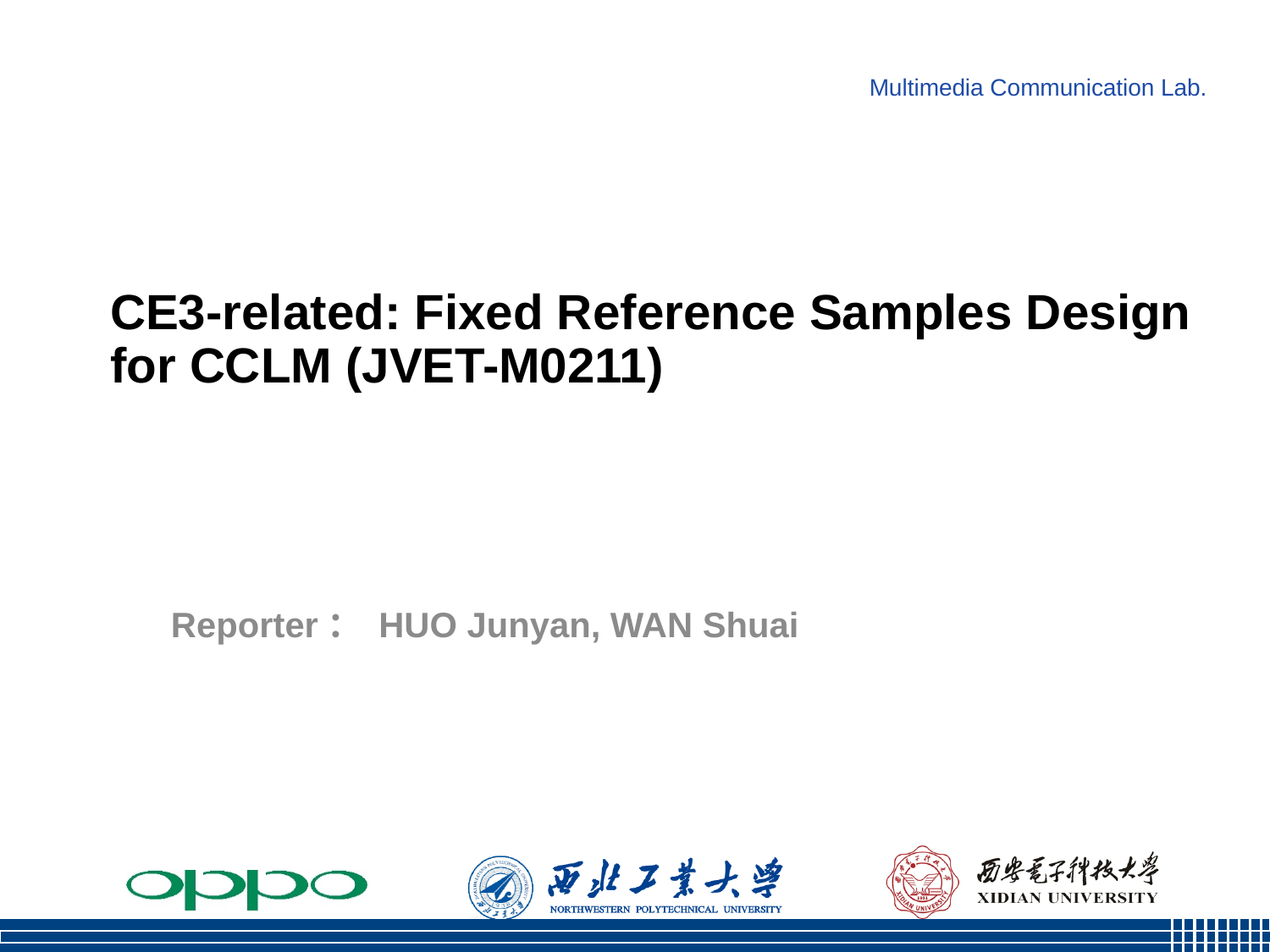

# CE3-related: Fixed Reference Samples Design for CCLM (JVET-M0211)
Reporter： HUO Junyan, WAN Shuai